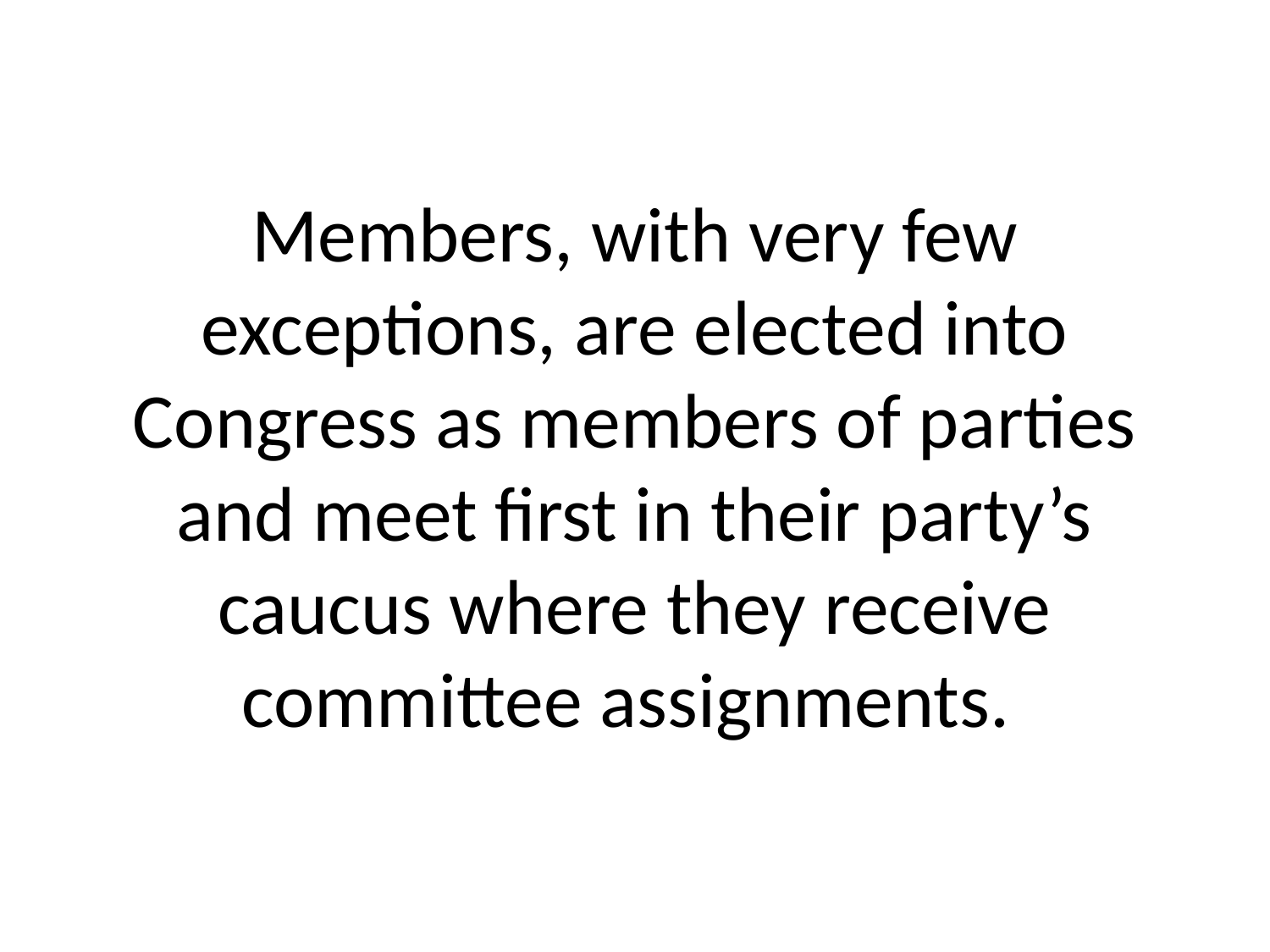

# Members, with very few exceptions, are elected into Congress as members of parties and meet first in their party’s caucus where they receive committee assignments.